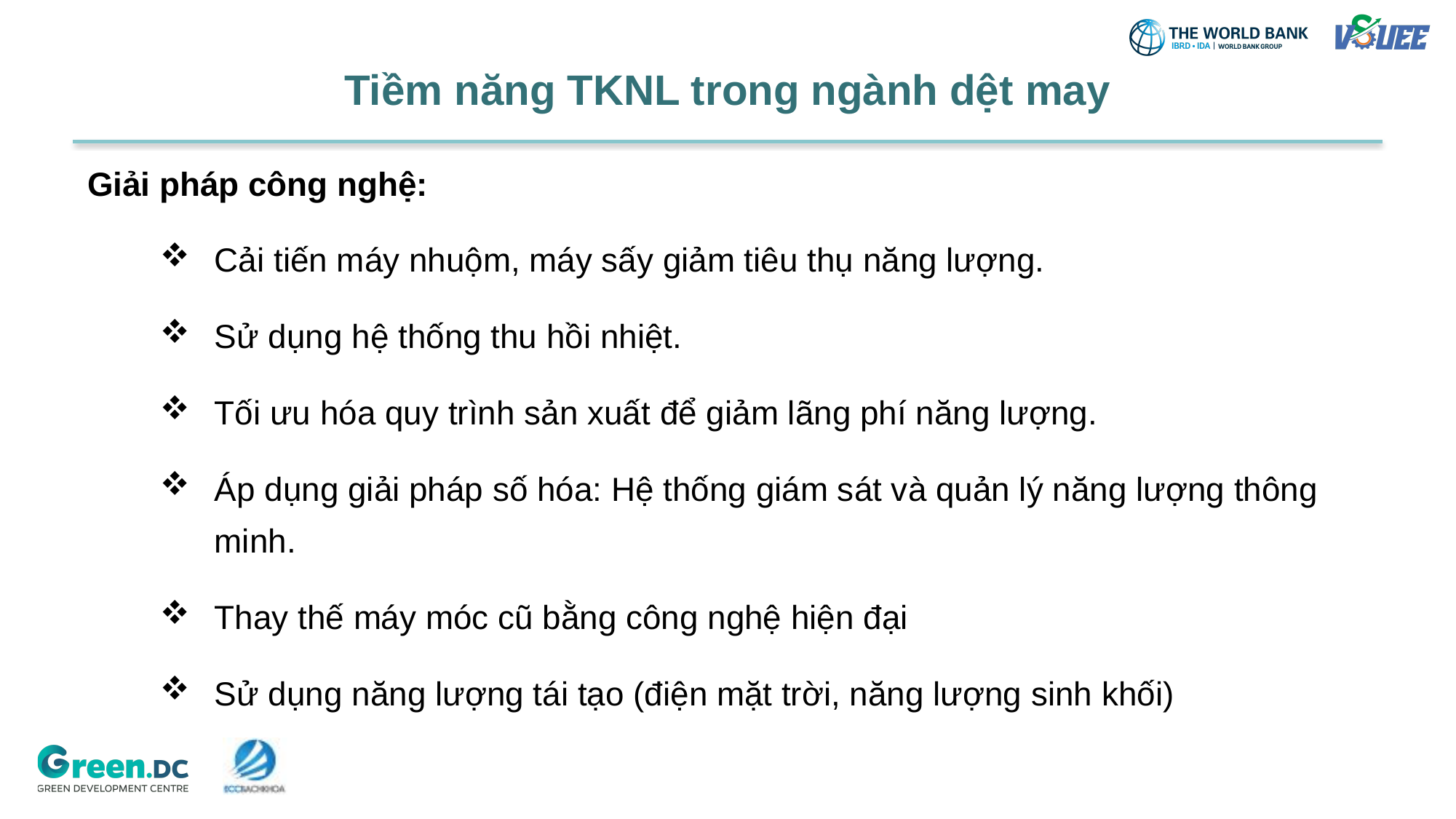

# Tiềm năng TKNL trong ngành dệt may
Giải pháp công nghệ:
Cải tiến máy nhuộm, máy sấy giảm tiêu thụ năng lượng.
Sử dụng hệ thống thu hồi nhiệt.
Tối ưu hóa quy trình sản xuất để giảm lãng phí năng lượng.
Áp dụng giải pháp số hóa: Hệ thống giám sát và quản lý năng lượng thông minh.
Thay thế máy móc cũ bằng công nghệ hiện đại
Sử dụng năng lượng tái tạo (điện mặt trời, năng lượng sinh khối)